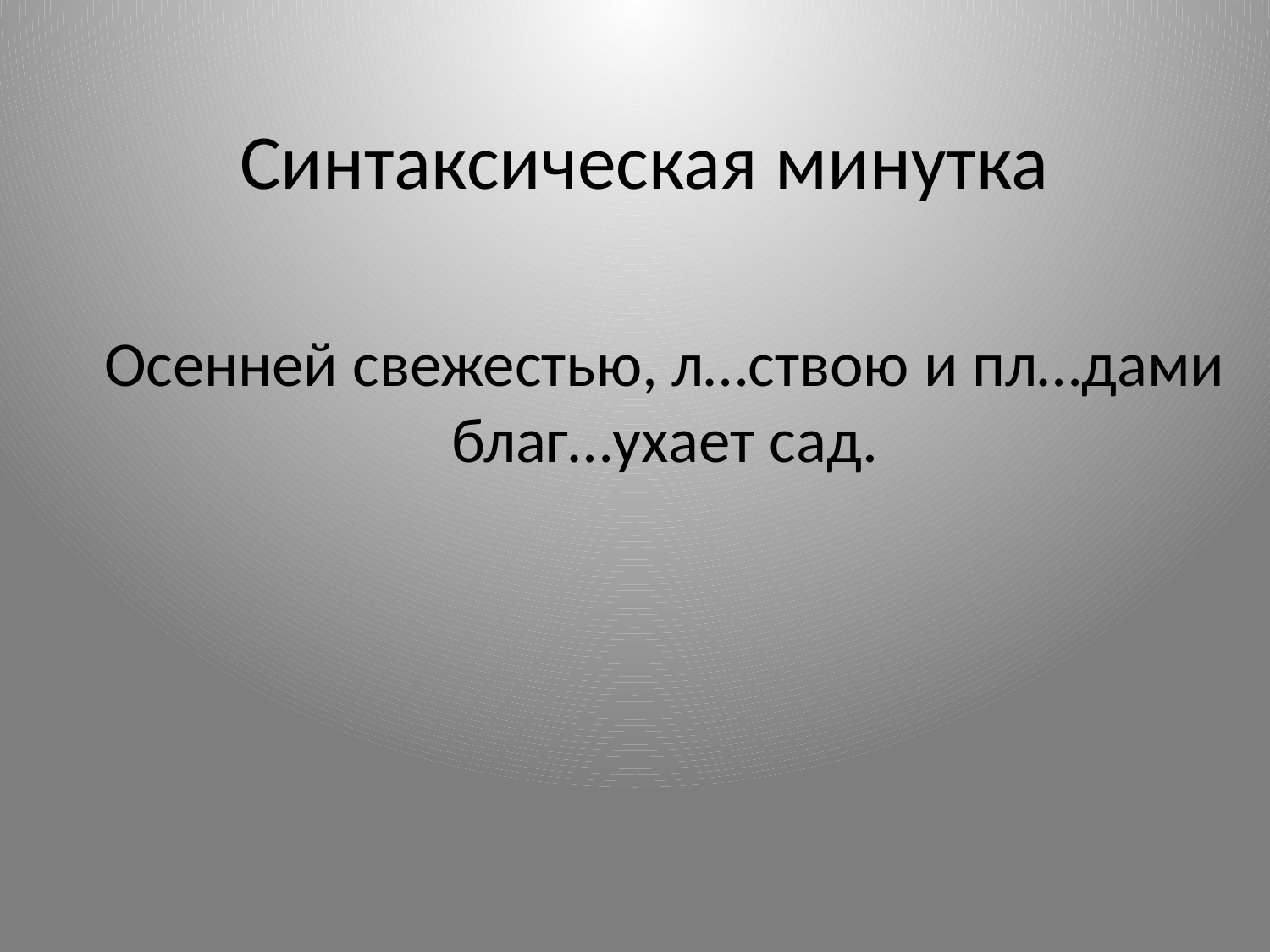

# Синтаксическая минутка

Осенней свежестью, л…ствою и пл…дами благ…ухает сад.